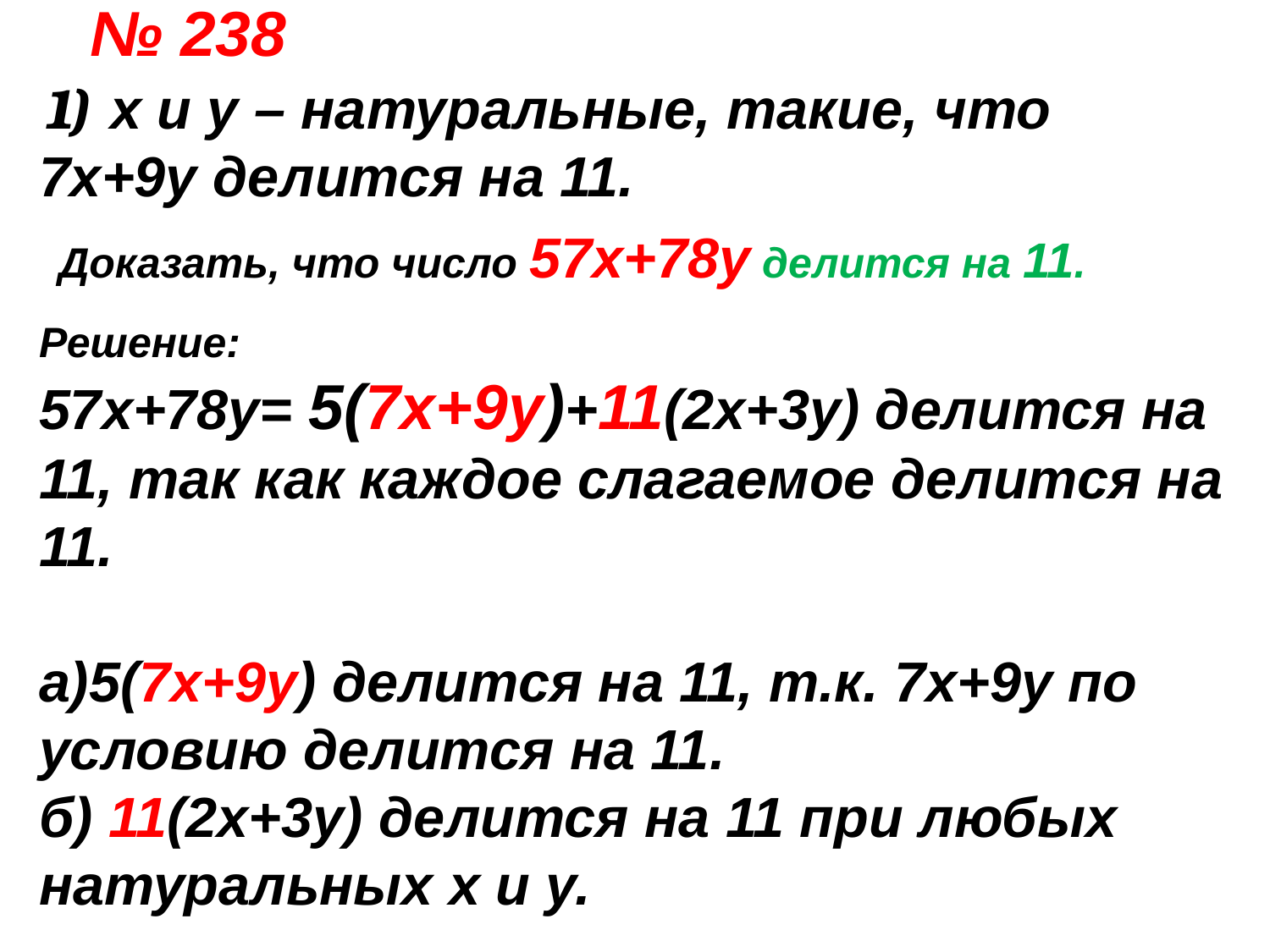

№ 238
х и у – натуральные, такие, что
7х+9у делится на 11.
 Доказать, что число 57х+78у делится на 11.
Решение:
57х+78у= 5(7х+9у)+11(2х+3у) делится на 11, так как каждое слагаемое делится на 11.

а)5(7х+9у) делится на 11, т.к. 7х+9у по условию делится на 11.
б) 11(2х+3у) делится на 11 при любых натуральных х и у.